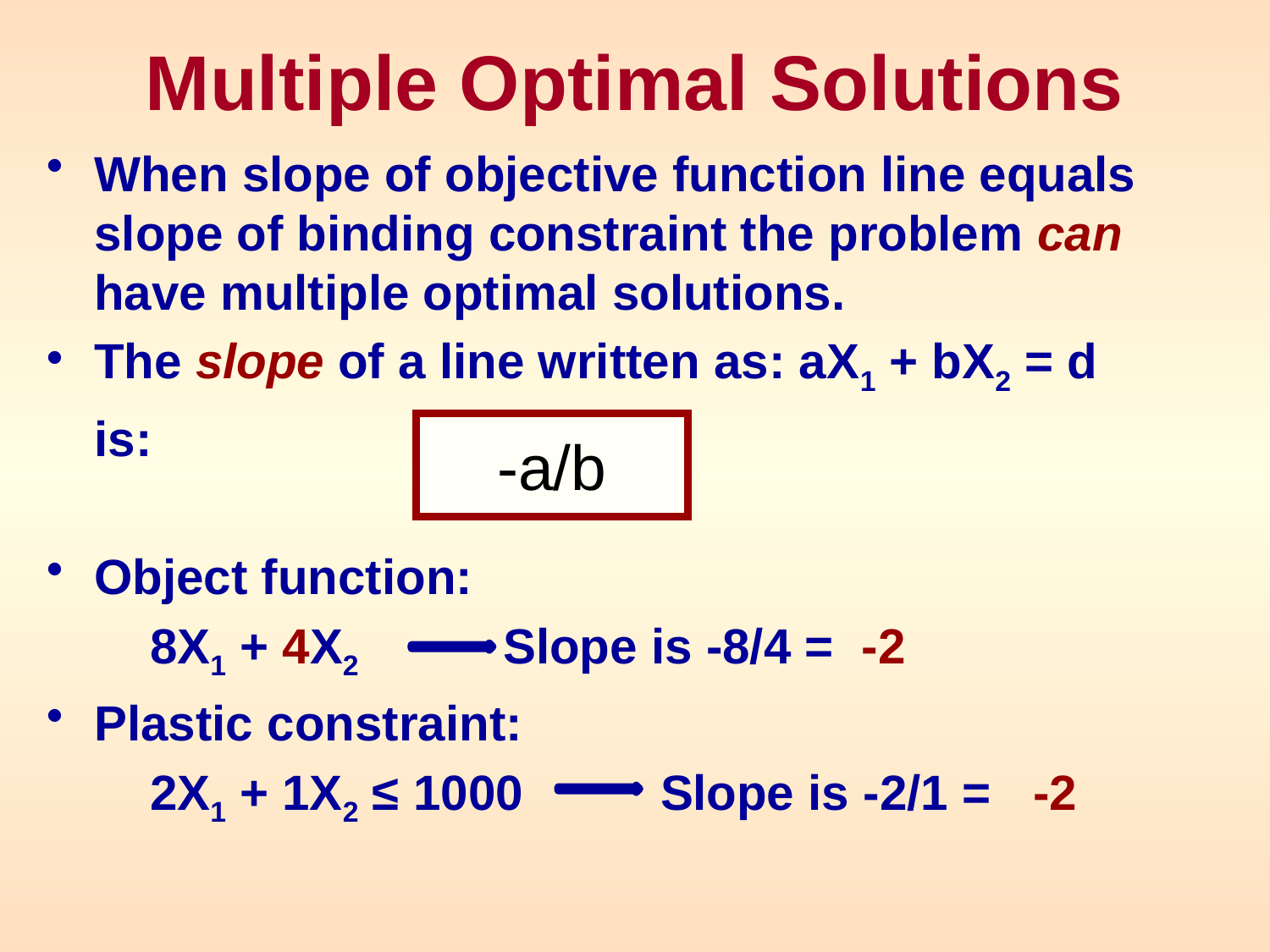

# Multiple Optimal Solutions
When slope of objective function line equals slope of binding constraint the problem can have multiple optimal solutions.
The slope of a line written as: aX1 + bX2 = d
	is:

Object function:
	8X1 + 4X2                  Slope is -8/4 =  -2
Plastic constraint:
	2X1 + 1X2 ≤ 1000          Slope is -2/1 =   -2

-a/b